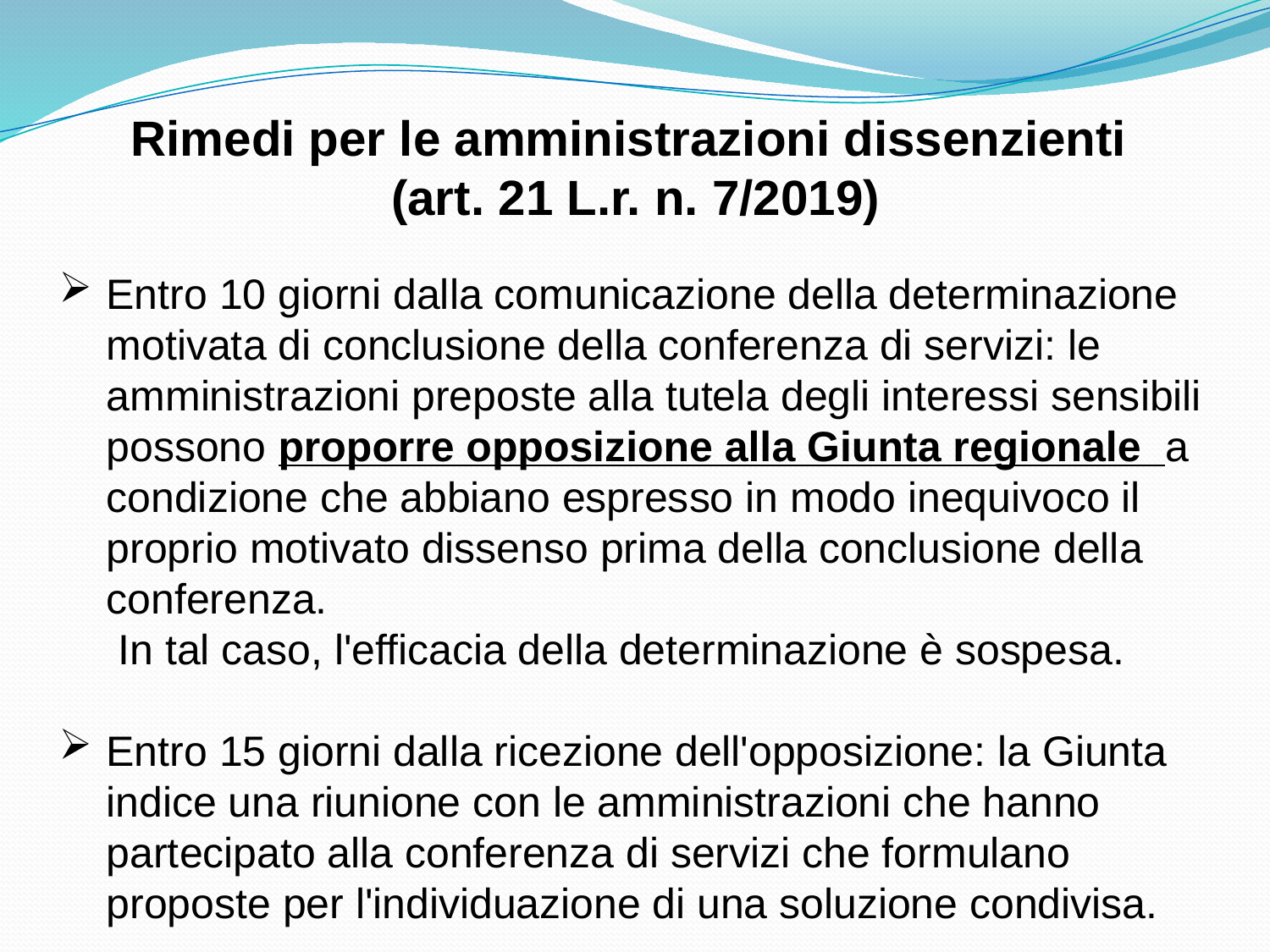

# Rimedi per le amministrazioni dissenzienti (art. 21 L.r. n. 7/2019)
Entro 10 giorni dalla comunicazione della determinazione motivata di conclusione della conferenza di servizi: le amministrazioni preposte alla tutela degli interessi sensibili possono proporre opposizione alla Giunta regionale  a condizione che abbiano espresso in modo inequivoco il proprio motivato dissenso prima della conclusione della conferenza.
     In tal caso, l'efficacia della determinazione è sospesa.

Entro 15 giorni dalla ricezione dell'opposizione: la Giunta indice una riunione con le amministrazioni che hanno partecipato alla conferenza di servizi che formulano proposte per l'individuazione di una soluzione condivisa.